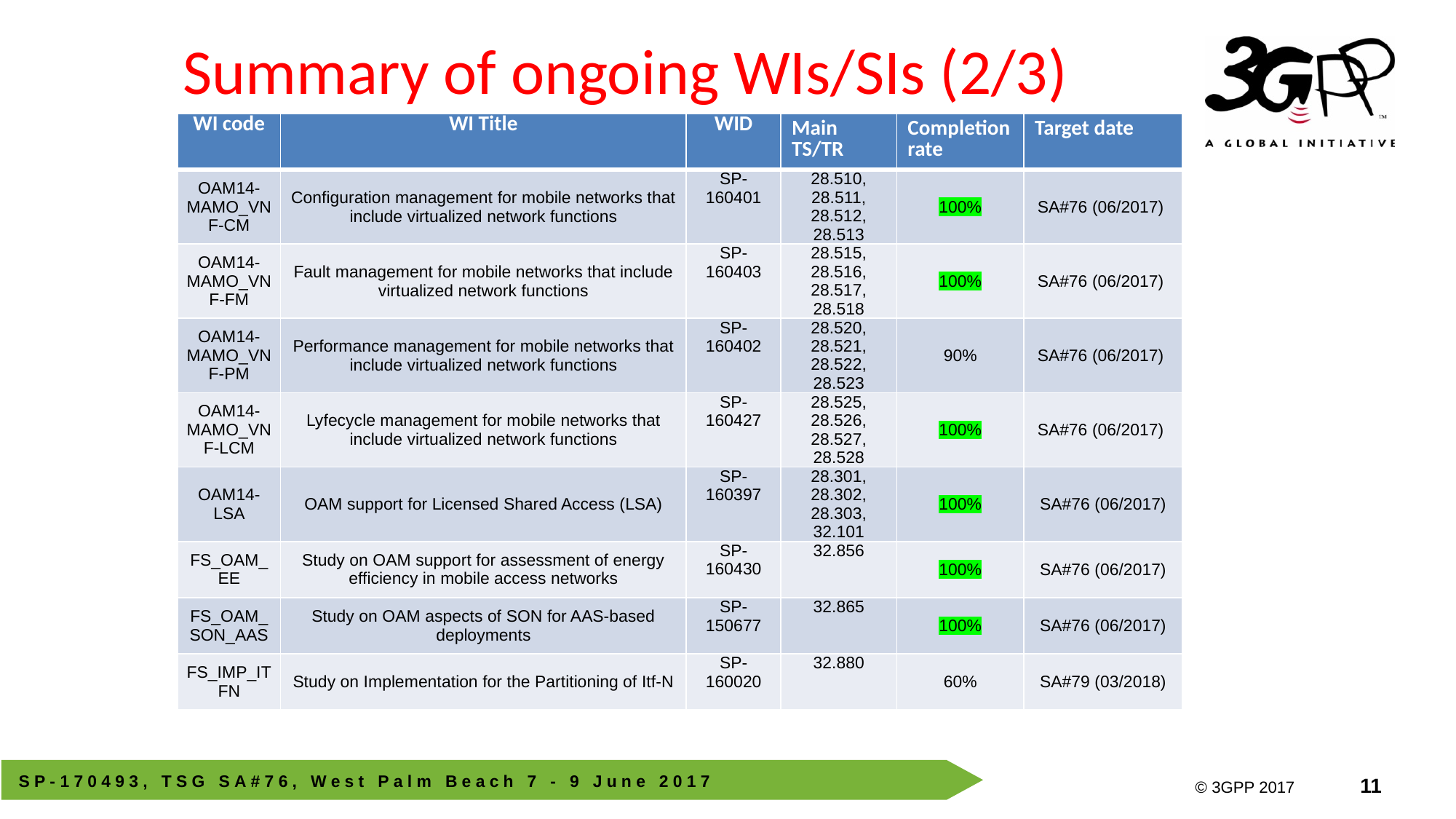

# Summary of ongoing WIs/SIs (2/3)
| WI code | WI Title | WID | Main TS/TR | Completion rate | Target date |
| --- | --- | --- | --- | --- | --- |
| OAM14-MAMO\_VNF-CM | Configuration management for mobile networks that include virtualized network functions | SP-160401 | 28.510, 28.511, 28.512, 28.513 | 100% | SA#76 (06/2017) |
| OAM14-MAMO\_VNF-FM | Fault management for mobile networks that include virtualized network functions | SP-160403 | 28.515, 28.516, 28.517, 28.518 | 100% | SA#76 (06/2017) |
| OAM14-MAMO\_VNF-PM | Performance management for mobile networks that include virtualized network functions | SP-160402 | 28.520, 28.521, 28.522, 28.523 | 90% | SA#76 (06/2017) |
| OAM14-MAMO\_VNF-LCM | Lyfecycle management for mobile networks that include virtualized network functions | SP-160427 | 28.525, 28.526, 28.527, 28.528 | 100% | SA#76 (06/2017) |
| OAM14-LSA | OAM support for Licensed Shared Access (LSA) | SP-160397 | 28.301, 28.302, 28.303, 32.101 | 100% | SA#76 (06/2017) |
| FS\_OAM\_EE | Study on OAM support for assessment of energy efficiency in mobile access networks | SP-160430 | 32.856 | 100% | SA#76 (06/2017) |
| FS\_OAM\_SON\_AAS | Study on OAM aspects of SON for AAS-based deployments | SP-150677 | 32.865 | 100% | SA#76 (06/2017) |
| FS\_IMP\_ITFN | Study on Implementation for the Partitioning of Itf-N | SP-160020 | 32.880 | 60% | SA#79 (03/2018) |